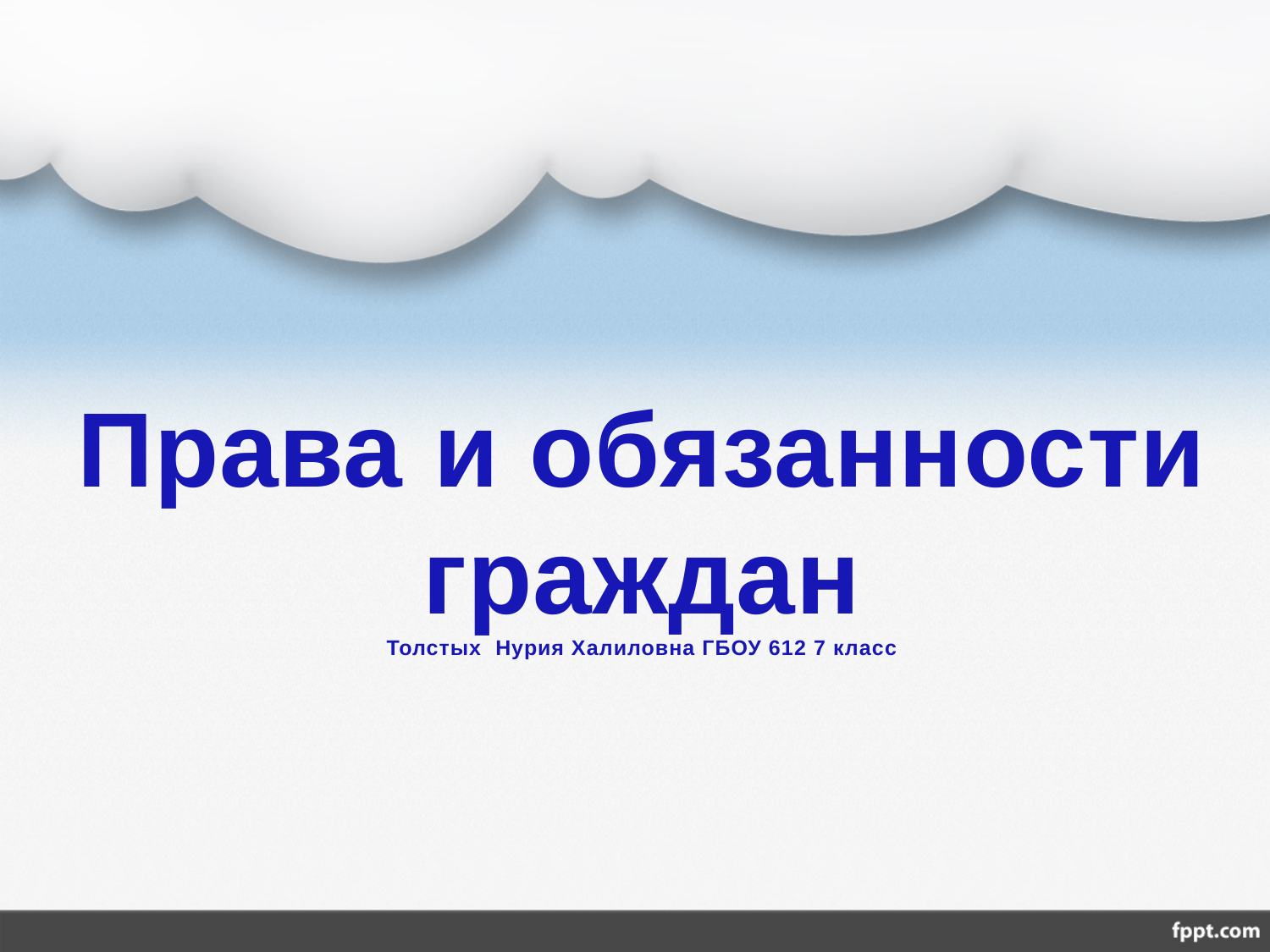

# Права и обязанности граждан Толстых  Нурия Халиловна ГБОУ 612 7 класс